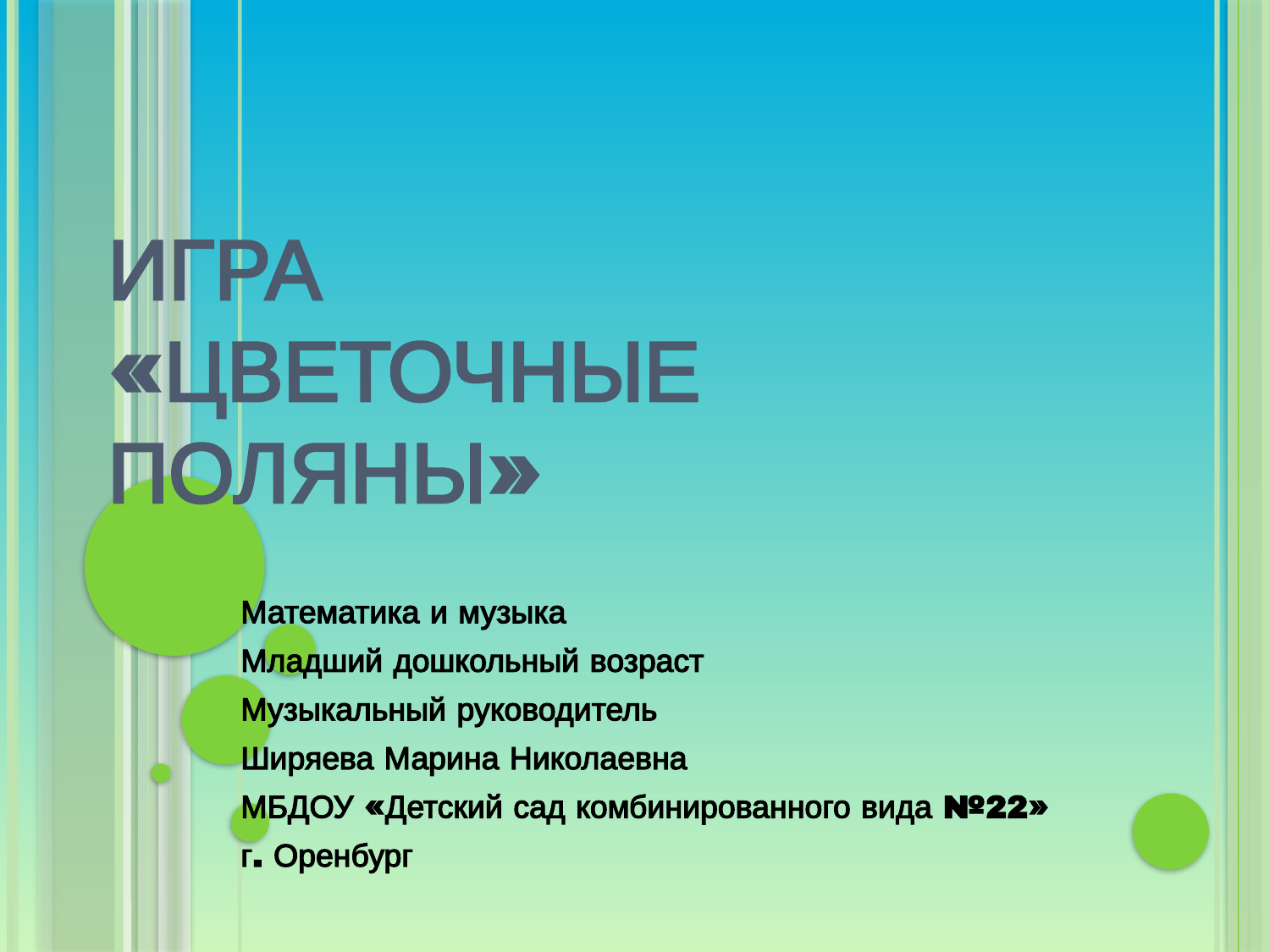

# Игра «Цветочные поляны»
Математика и музыка
Младший дошкольный возраст
Музыкальный руководитель
Ширяева Марина Николаевна
МБДОУ «Детский сад комбинированного вида №22»
г. Оренбург